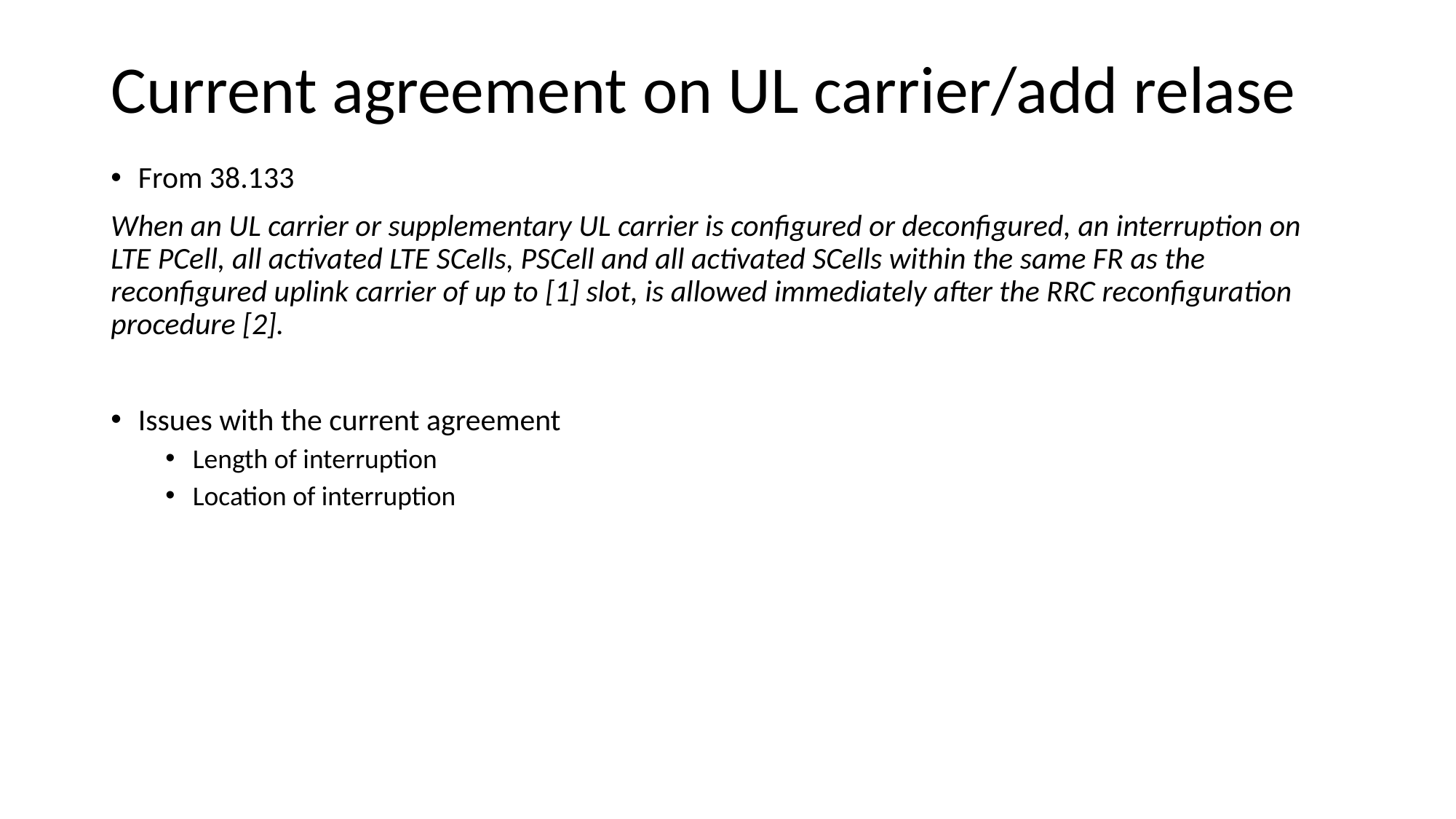

# Current agreement on UL carrier/add relase
From 38.133
When an UL carrier or supplementary UL carrier is configured or deconfigured, an interruption on LTE PCell, all activated LTE SCells, PSCell and all activated SCells within the same FR as the reconfigured uplink carrier of up to [1] slot, is allowed immediately after the RRC reconfiguration procedure [2].

Issues with the current agreement
Length of interruption
Location of interruption